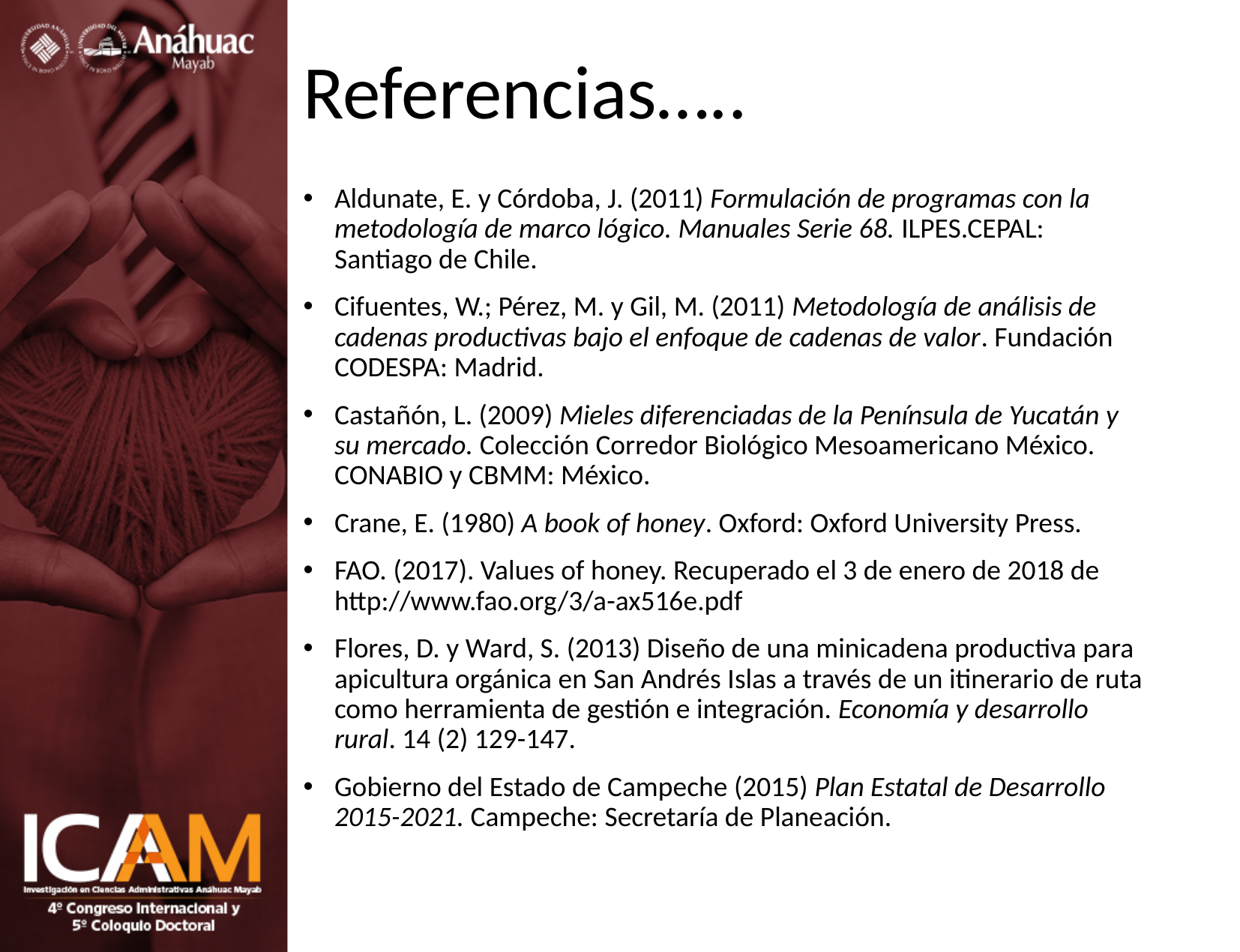

# Referencias…..
Aldunate, E. y Córdoba, J. (2011) Formulación de programas con la metodología de marco lógico. Manuales Serie 68. ILPES.CEPAL: Santiago de Chile.
Cifuentes, W.; Pérez, M. y Gil, M. (2011) Metodología de análisis de cadenas productivas bajo el enfoque de cadenas de valor. Fundación CODESPA: Madrid.
Castañón, L. (2009) Mieles diferenciadas de la Península de Yucatán y su mercado. Colección Corredor Biológico Mesoamericano México. CONABIO y CBMM: México.
Crane, E. (1980) A book of honey. Oxford: Oxford University Press.
FAO. (2017). Values of honey. Recuperado el 3 de enero de 2018 de http://www.fao.org/3/a-ax516e.pdf
Flores, D. y Ward, S. (2013) Diseño de una minicadena productiva para apicultura orgánica en San Andrés Islas a través de un itinerario de ruta como herramienta de gestión e integración. Economía y desarrollo rural. 14 (2) 129-147.
Gobierno del Estado de Campeche (2015) Plan Estatal de Desarrollo 2015-2021. Campeche: Secretaría de Planeación.